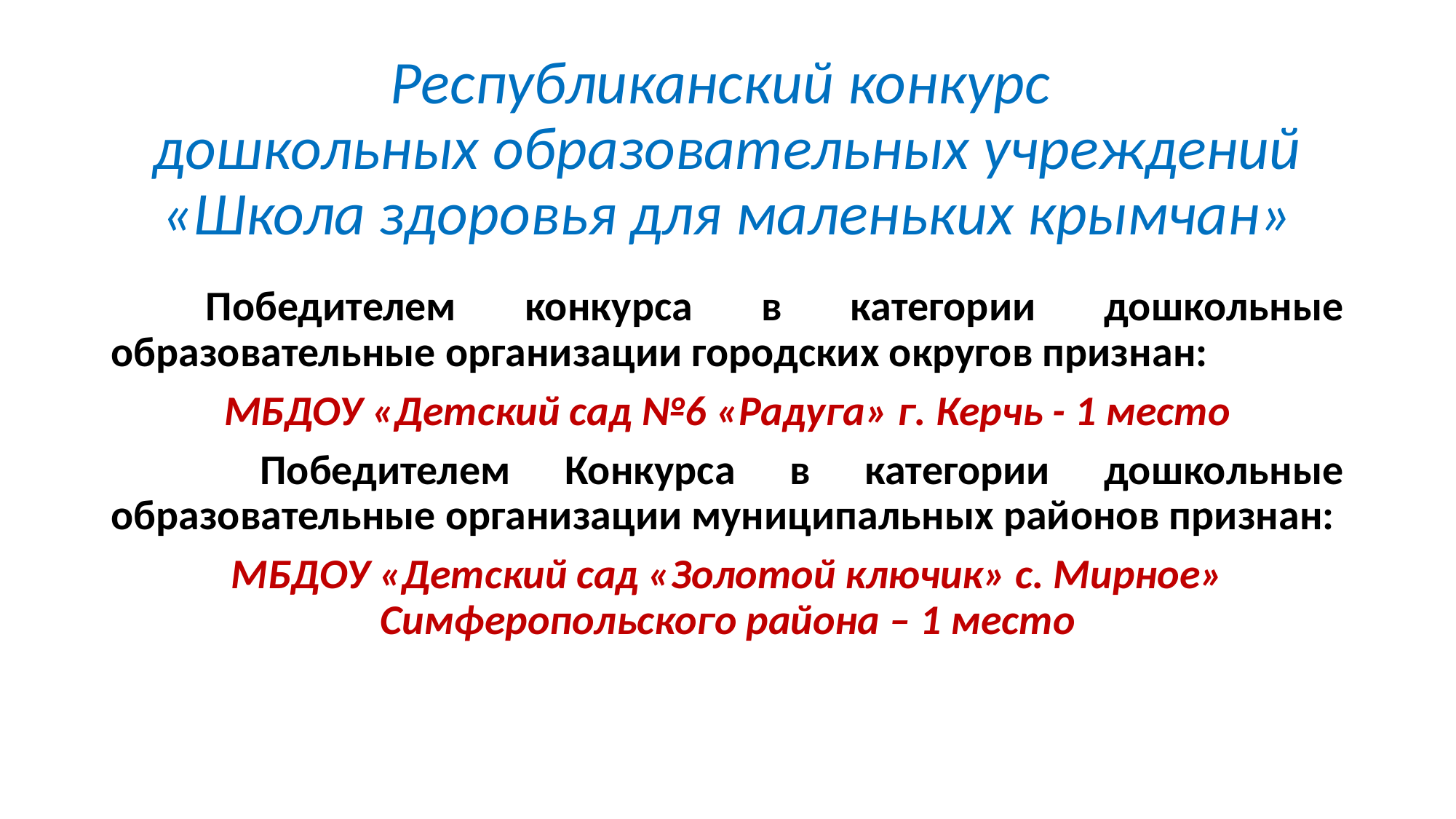

# Республиканский конкурс дошкольных образовательных учреждений «Школа здоровья для маленьких крымчан»
	Победителем конкурса в категории дошкольные образовательные организации городских округов признан:
МБДОУ «Детский сад №6 «Радуга» г. Керчь - 1 место
	 Победителем Конкурса в категории дошкольные образовательные организации муниципальных районов признан:
МБДОУ «Детский сад «Золотой ключик» с. Мирное» Симферопольского района – 1 место